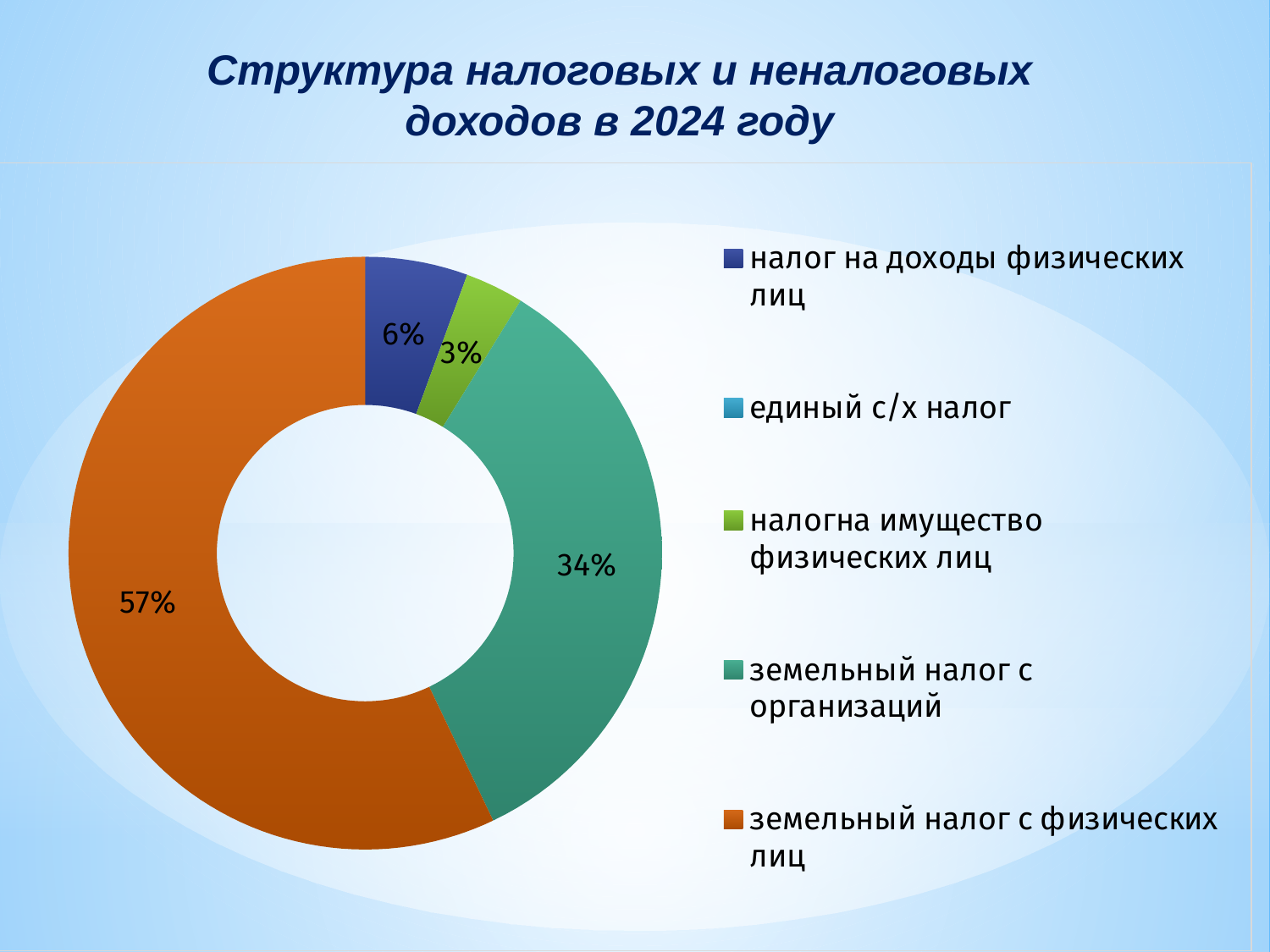

Структура налоговых и неналоговых доходов в 2024 году

### Chart

| Category | Продажи |
|---|---|
| налог на доходы физических лиц | 3.5 |
| единый с/х налог | 0.0 |
| налогна имущество физических лиц | 2.0 |
| земельный налог с организаций | 21.4 |
| земельный налог с физических лиц | 35.8 |